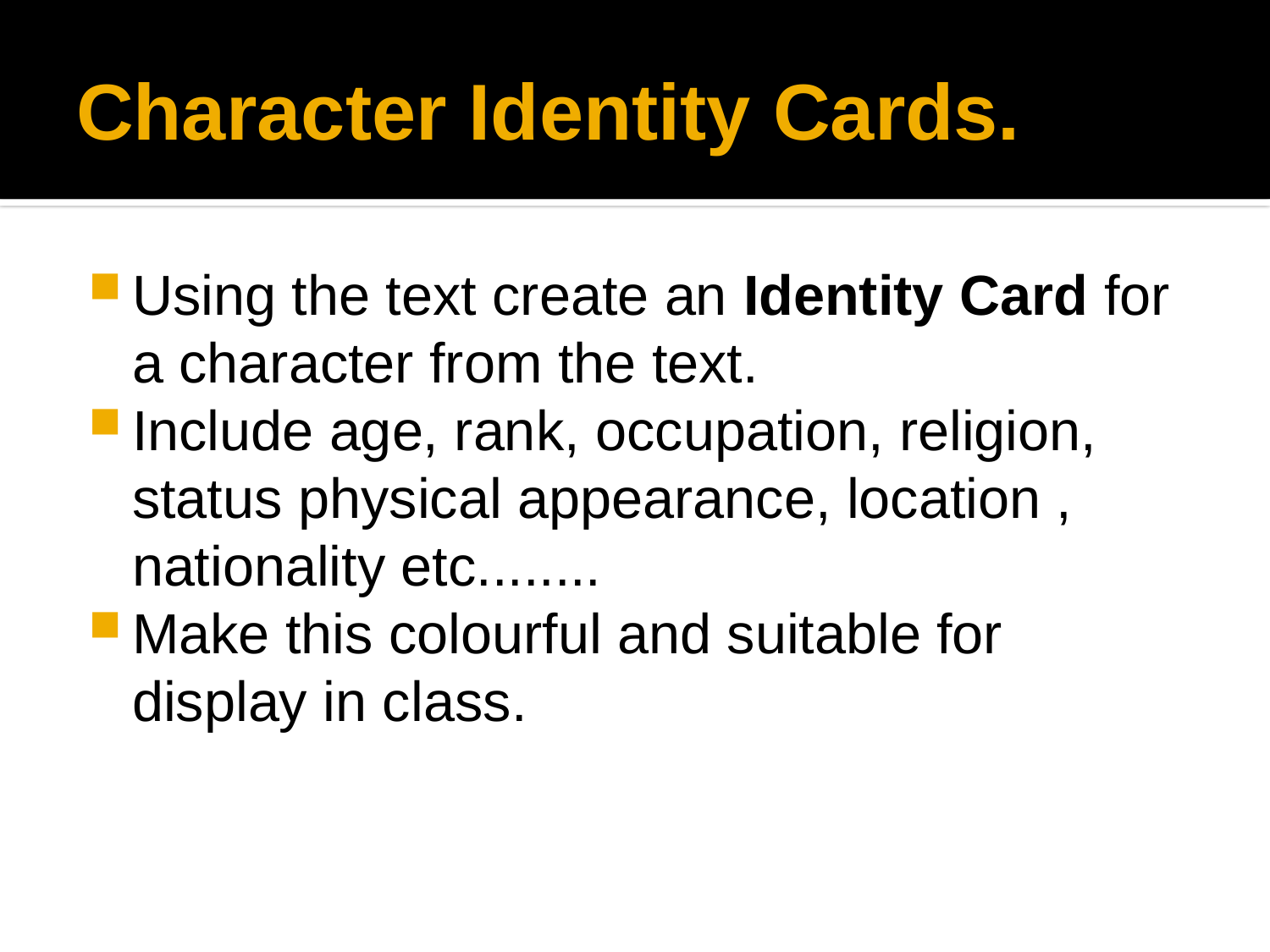

# Character Identity Cards.
Using the text create an Identity Card for a character from the text.
Include age, rank, occupation, religion, status physical appearance, location , nationality etc........
Make this colourful and suitable for display in class.